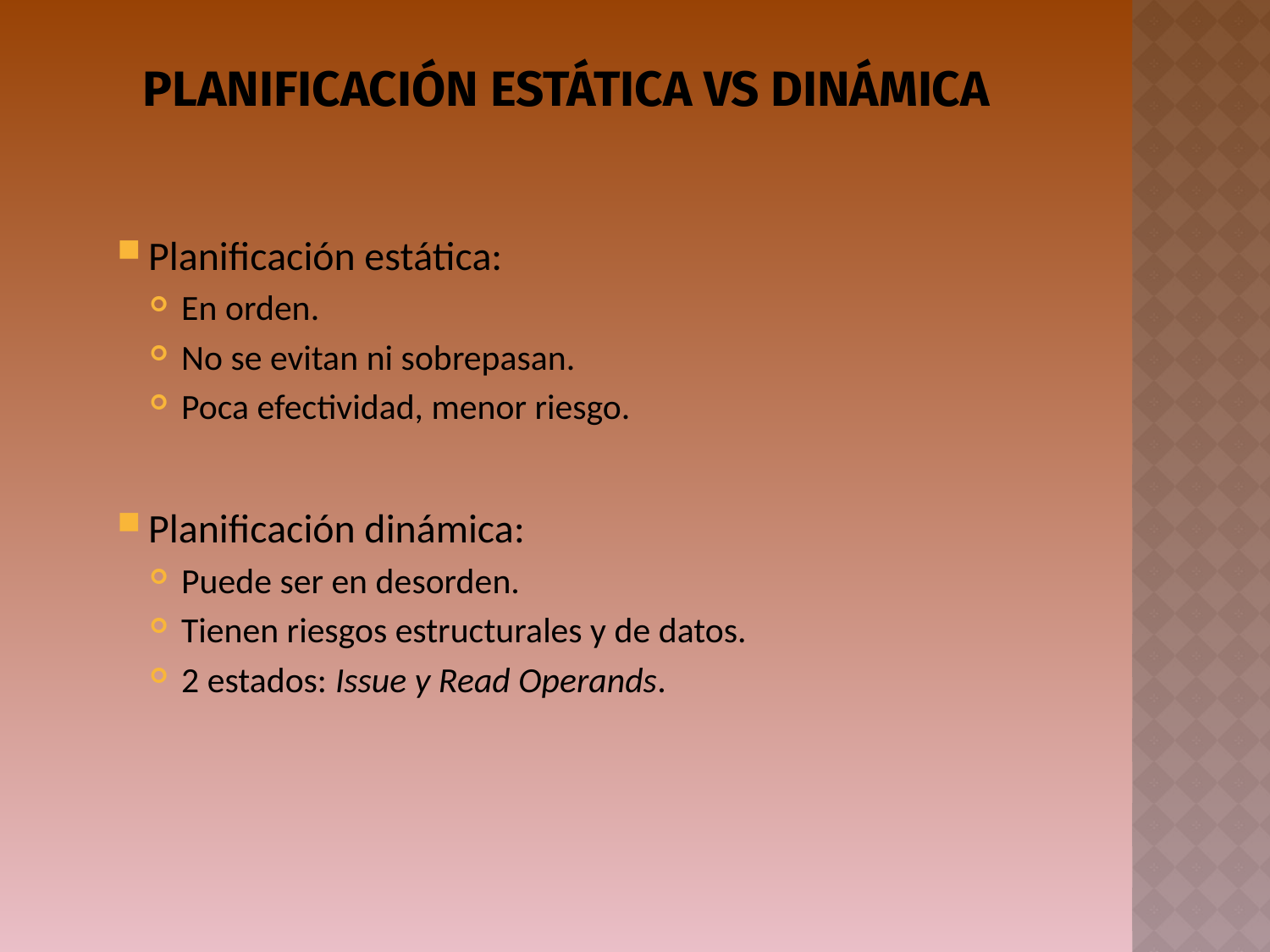

# Planificación estática vs dinámica
Planificación estática:
En orden.
No se evitan ni sobrepasan.
Poca efectividad, menor riesgo.

Planificación dinámica:
Puede ser en desorden.
Tienen riesgos estructurales y de datos.
2 estados: Issue y Read Operands.